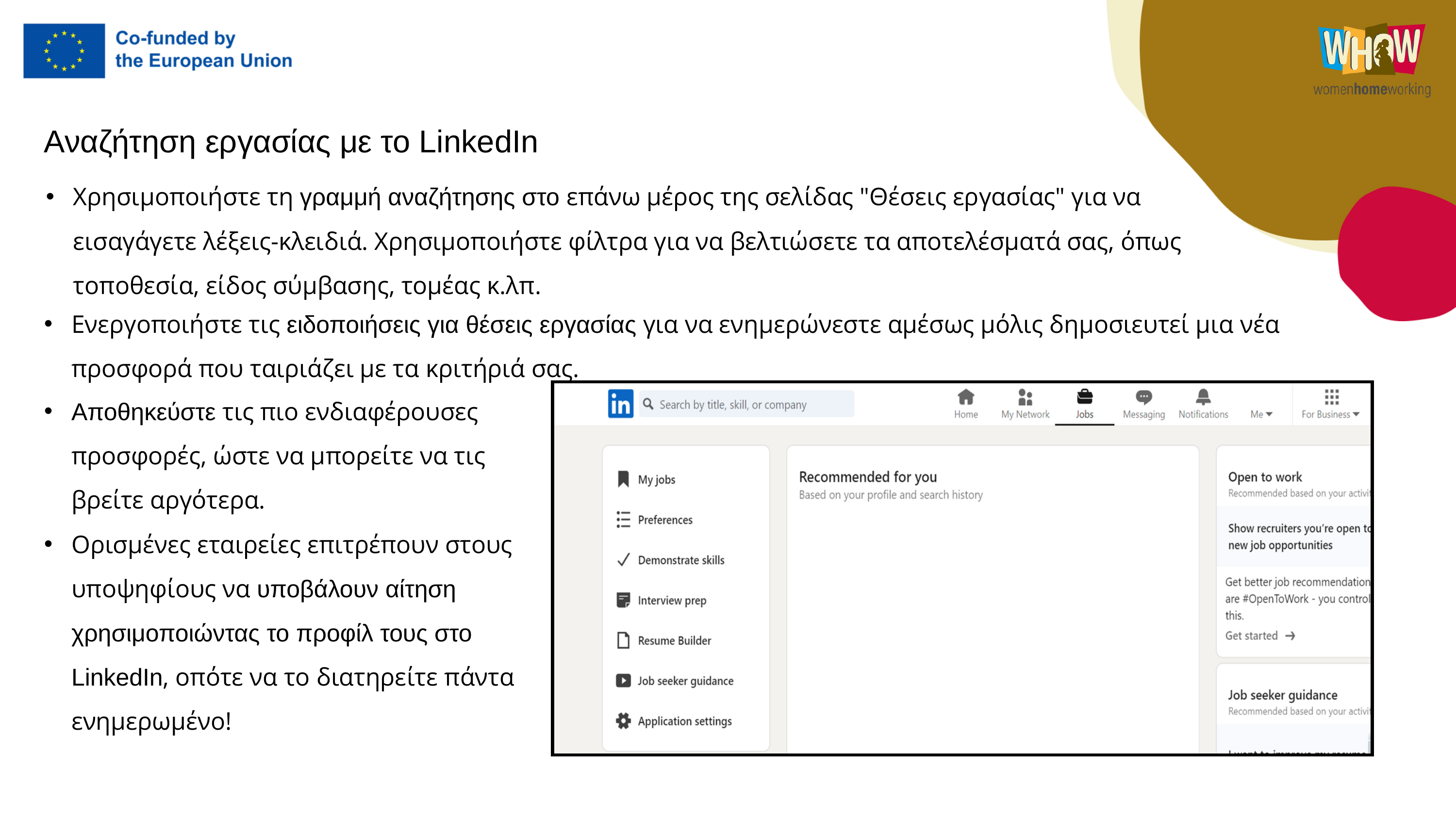

Αναζήτηση εργασίας με το LinkedIn
Χρησιμοποιήστε τη γραμμή αναζήτησης στο επάνω μέρος της σελίδας "Θέσεις εργασίας" για να εισαγάγετε λέξεις-κλειδιά. Χρησιμοποιήστε φίλτρα για να βελτιώσετε τα αποτελέσματά σας, όπως τοποθεσία, είδος σύμβασης, τομέας κ.λπ.
Ενεργοποιήστε τις ειδοποιήσεις για θέσεις εργασίας για να ενημερώνεστε αμέσως μόλις δημοσιευτεί μια νέα προσφορά που ταιριάζει με τα κριτήριά σας.
Αποθηκεύστε τις πιο ενδιαφέρουσες προσφορές, ώστε να μπορείτε να τις βρείτε αργότερα.
Ορισμένες εταιρείες επιτρέπουν στους υποψηφίους να υποβάλουν αίτηση χρησιμοποιώντας το προφίλ τους στο LinkedIn, οπότε να το διατηρείτε πάντα ενημερωμένο!